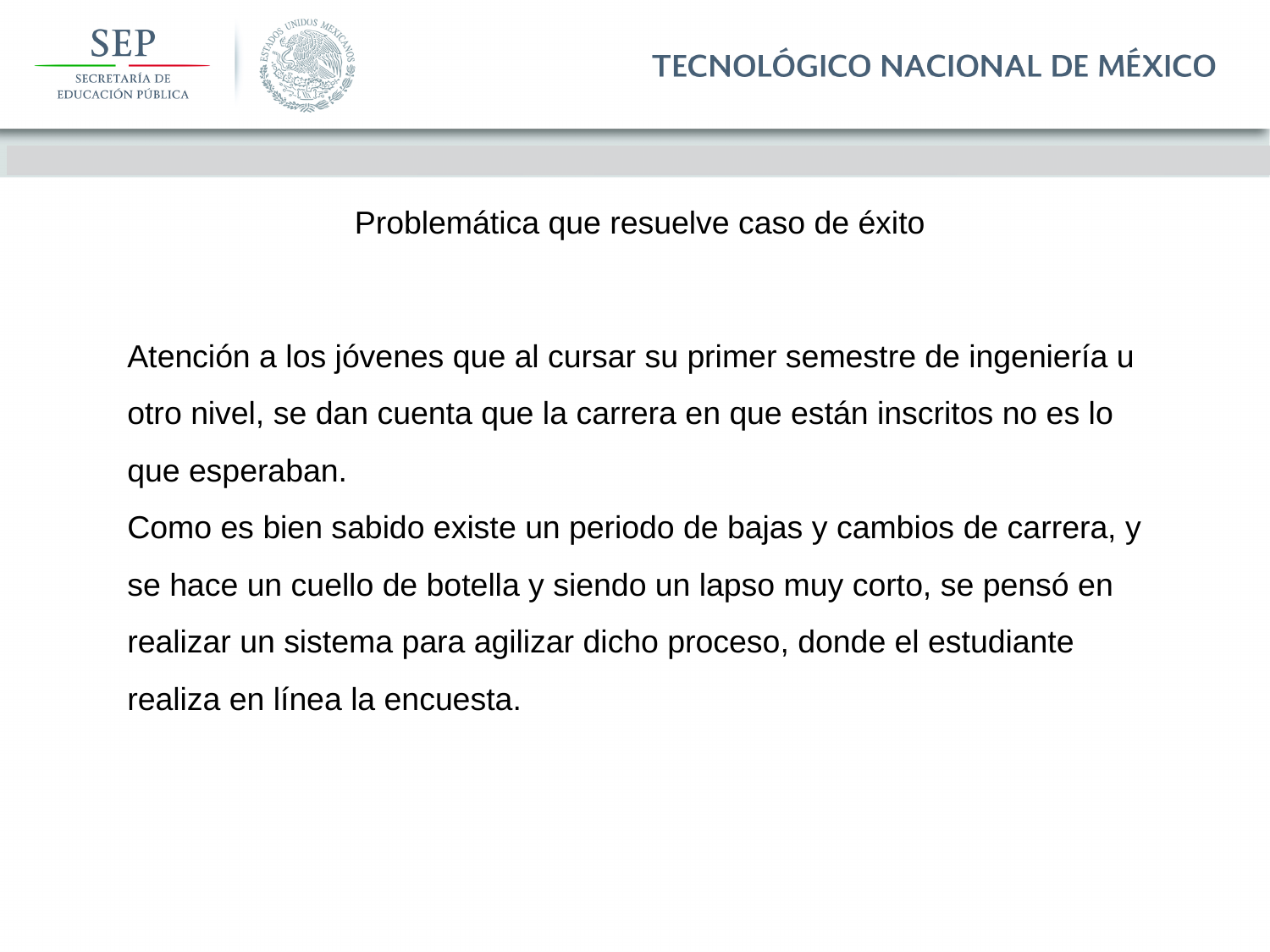

Problemática que resuelve caso de éxito

Atención a los jóvenes que al cursar su primer semestre de ingeniería u otro nivel, se dan cuenta que la carrera en que están inscritos no es lo que esperaban.
Como es bien sabido existe un periodo de bajas y cambios de carrera, y se hace un cuello de botella y siendo un lapso muy corto, se pensó en realizar un sistema para agilizar dicho proceso, donde el estudiante realiza en línea la encuesta.